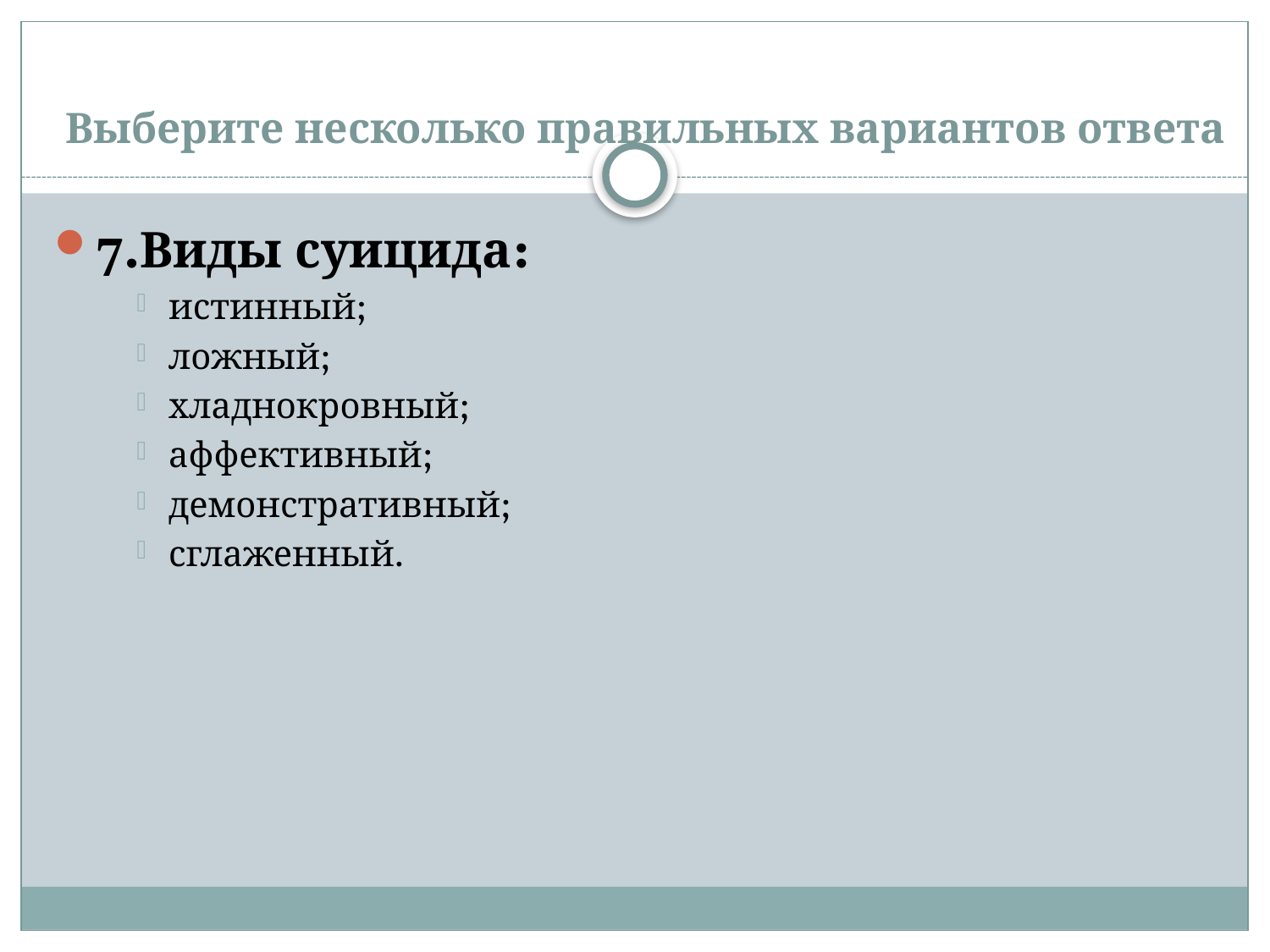

# Выберите несколько правильных вариантов ответа
7.Виды суицида:
истинный;
ложный;
хладнокровный;
аффективный;
демонстративный;
сглаженный.